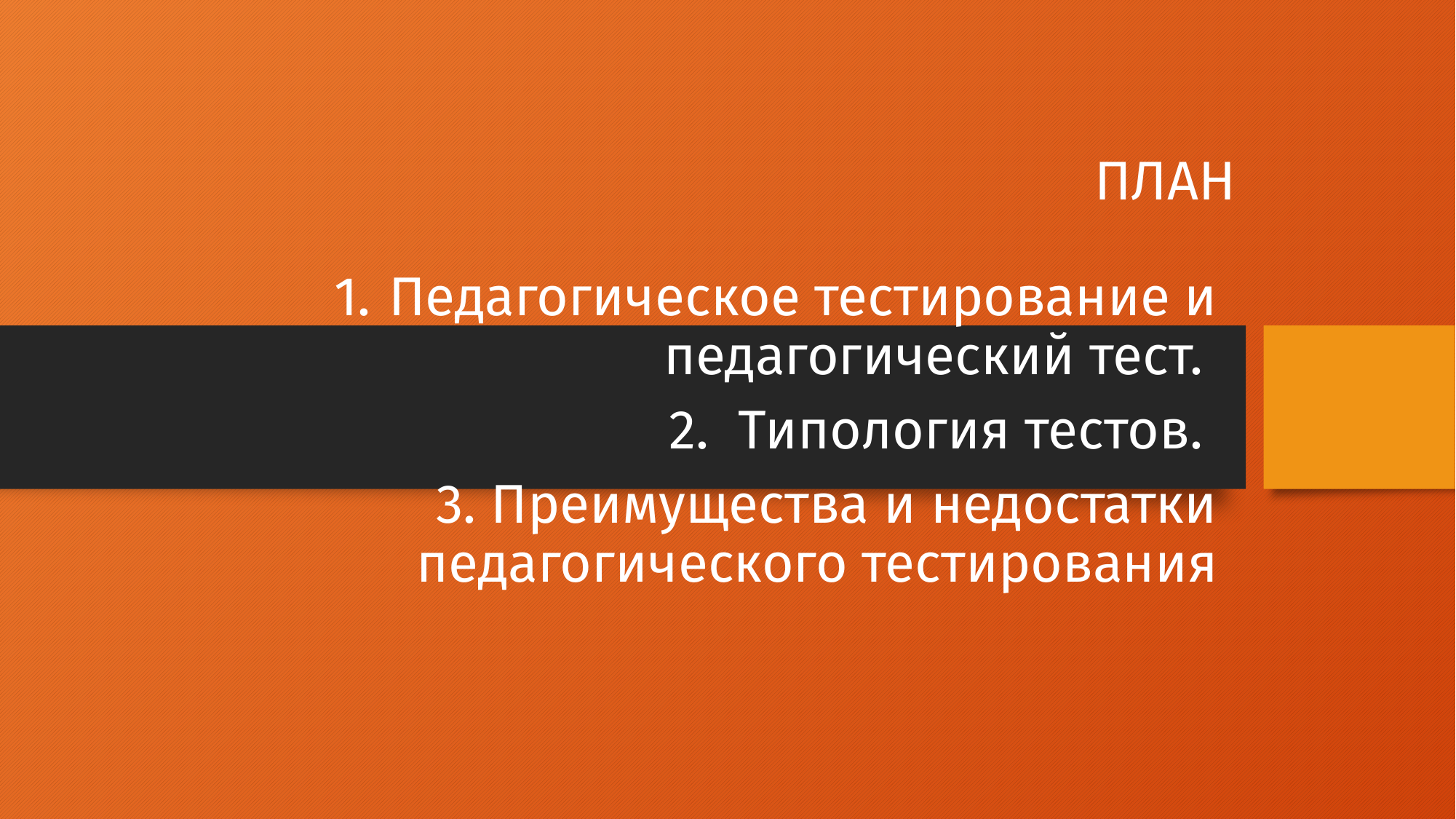

# ПЛАН
Педагогическое тестирование и педагогический тест.
 Типология тестов.
3. Преимущества и недостатки педагогического тестирования